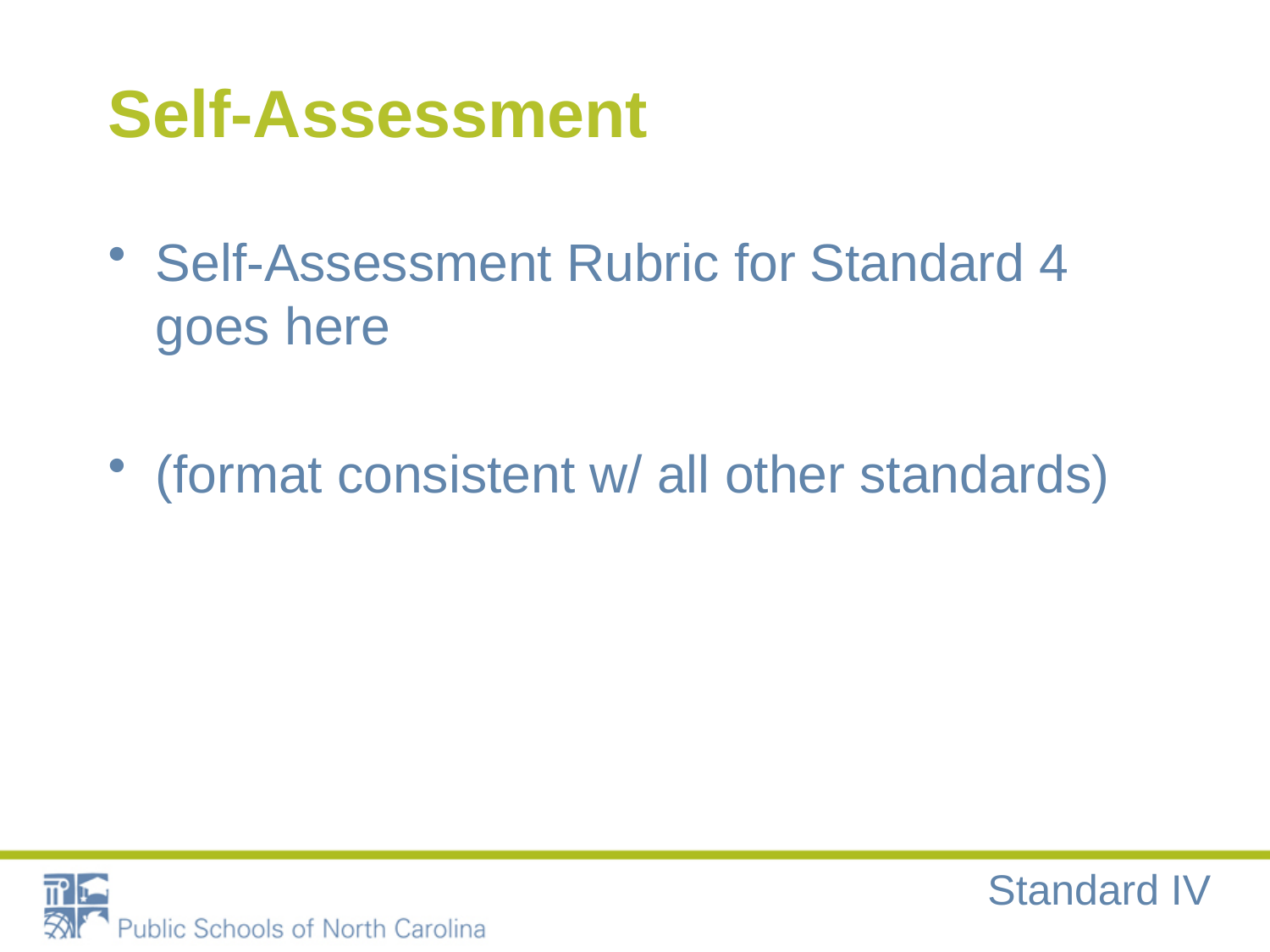

# Self-Assessment
Self-Assessment Rubric for Standard 4 goes here

(format consistent w/ all other standards)
Standard IV